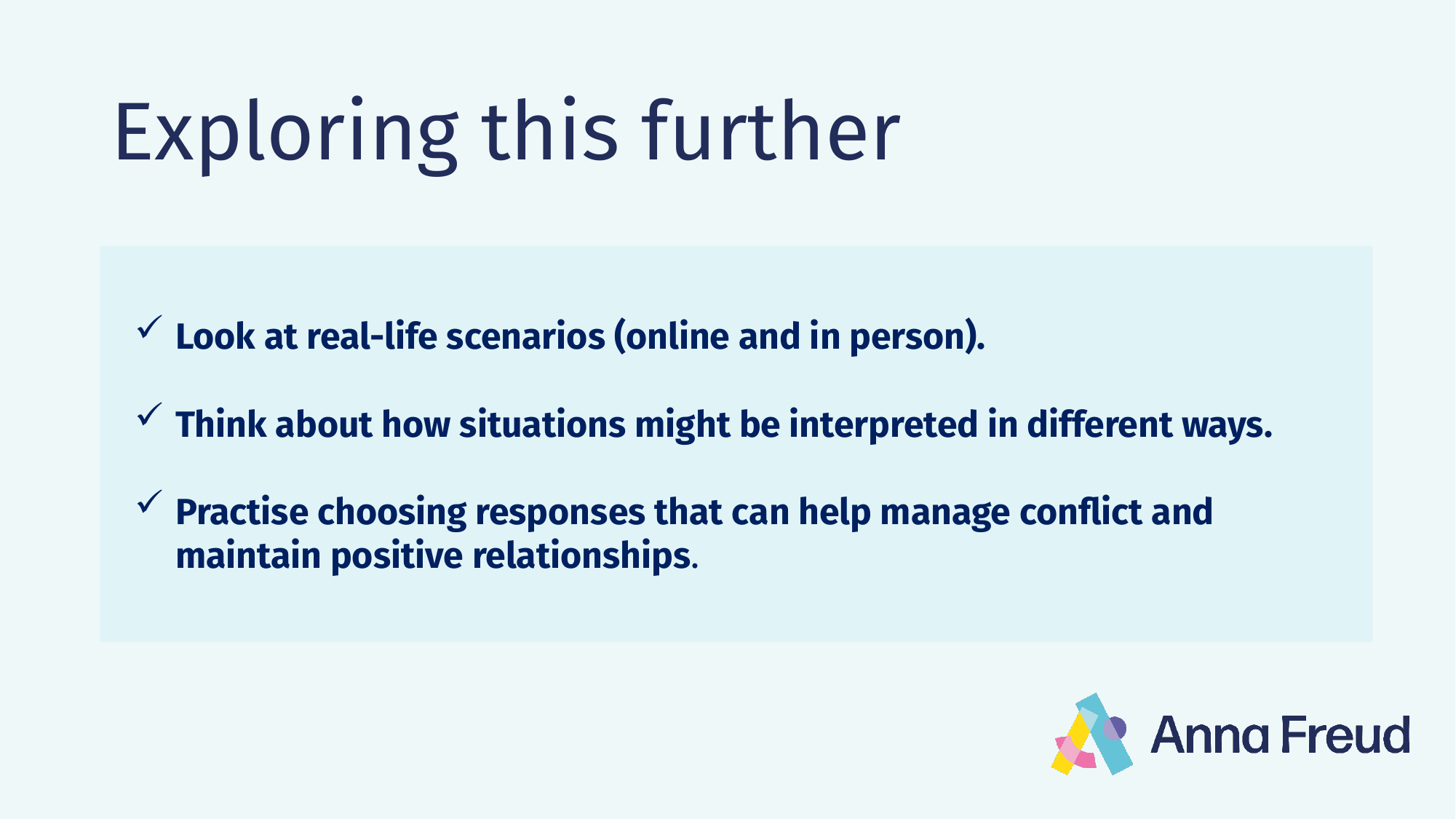

# Exploring this further
Look at real-life scenarios (online and in person).
Think about how situations might be interpreted in different ways.
Practise choosing responses that can help manage conflict and maintain positive relationships.